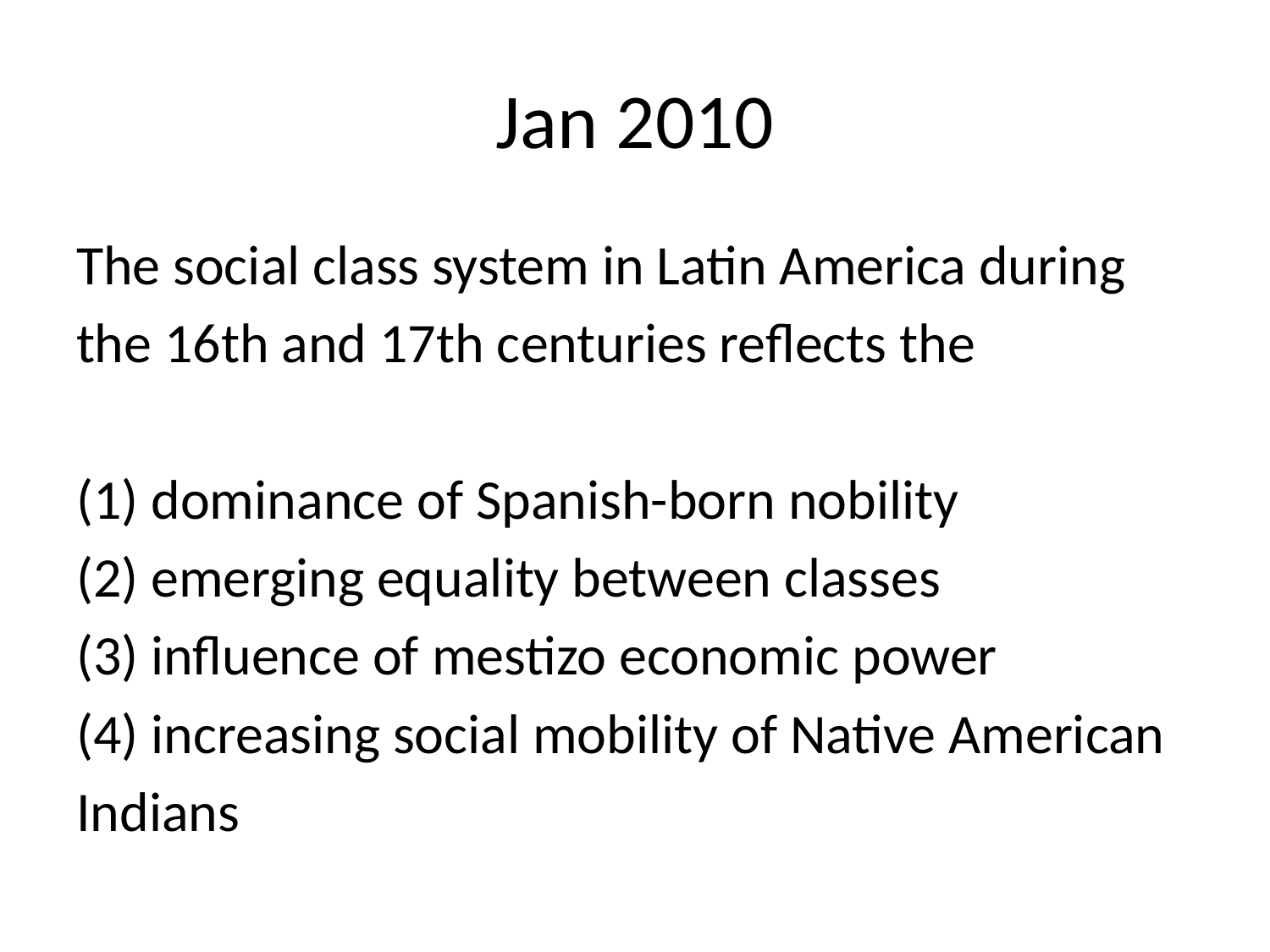

# Jan 2010
The social class system in Latin America during
the 16th and 17th centuries reflects the

(1) dominance of Spanish-born nobility
(2) emerging equality between classes
(3) influence of mestizo economic power
(4) increasing social mobility of Native American
Indians